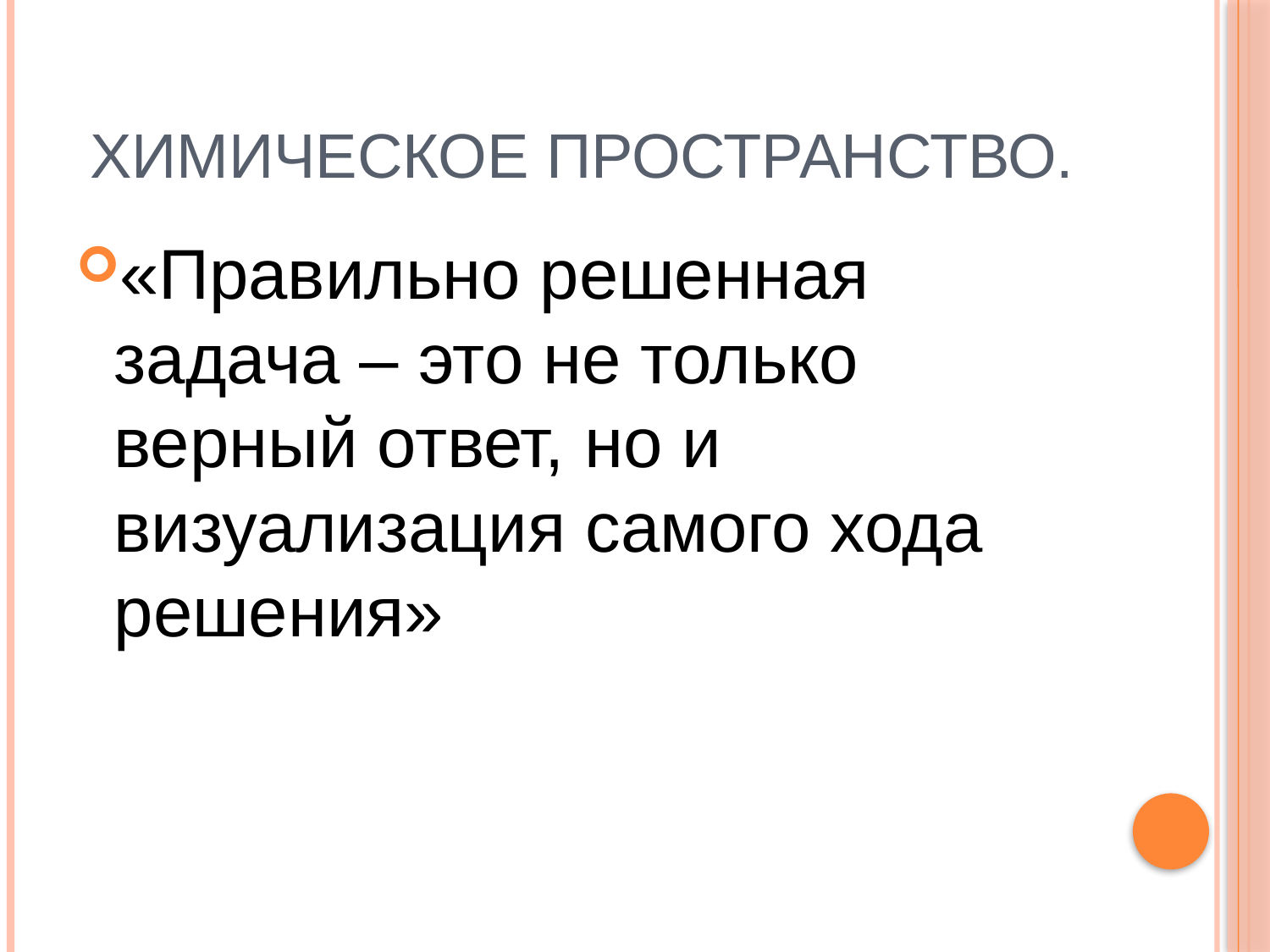

# Химическое пространство.
«Правильно решенная задача – это не только верный ответ, но и визуализация самого хода решения»